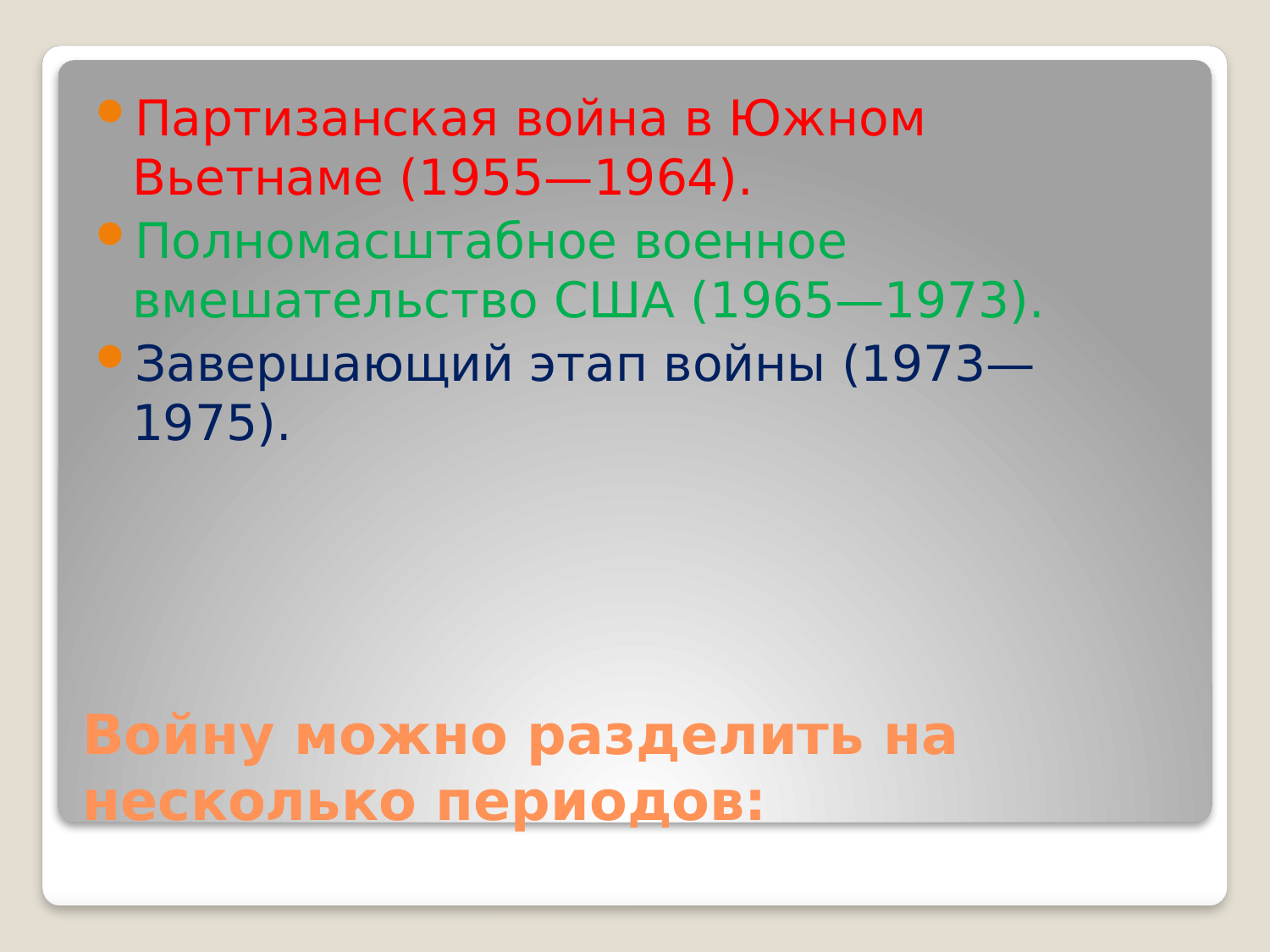

Партизанская война в Южном Вьетнаме (1955—1964).
Полномасштабное военное вмешательство США (1965—1973).
Завершающий этап войны (1973—1975).
# Войну можно разделить на несколько периодов: